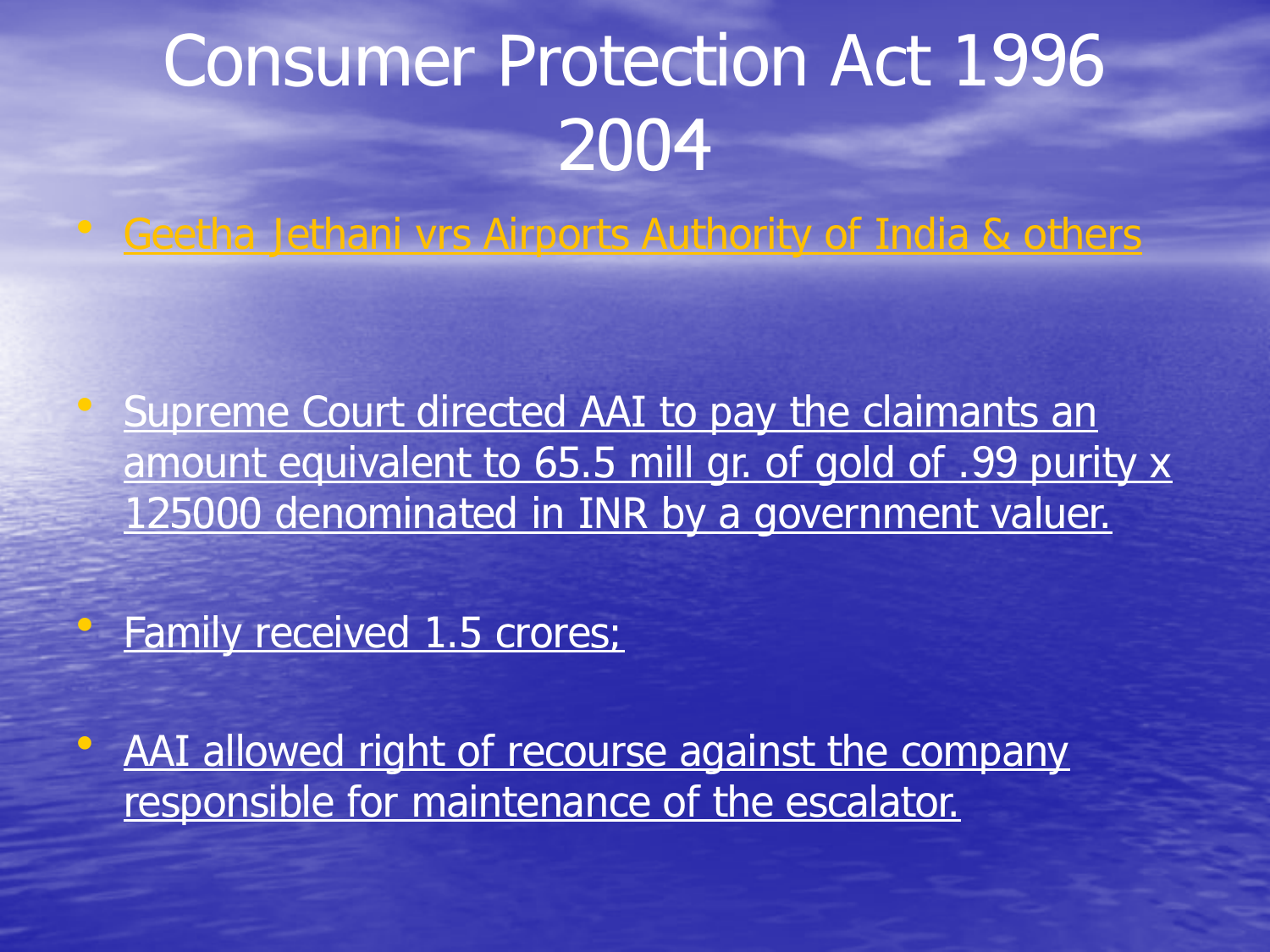

# Consumer Protection Act 1996 2004
Geetha Jethani vrs Airports Authority of India & others

Supreme Court directed AAI to pay the claimants an amount equivalent to 65.5 mill gr. of gold of .99 purity x 125000 denominated in INR by a government valuer.

Family received 1.5 crores;

AAI allowed right of recourse against the company responsible for maintenance of the escalator.